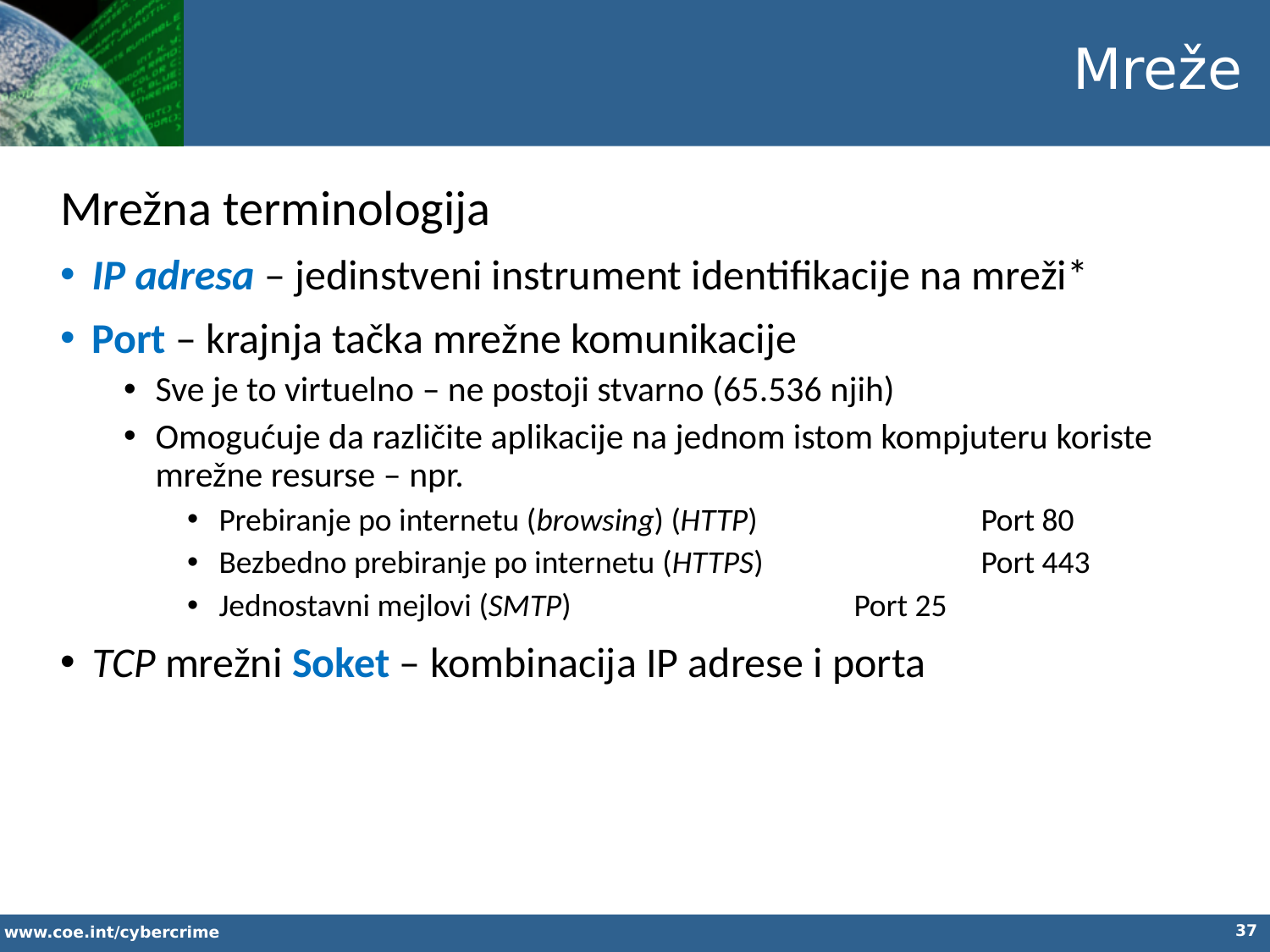

Mreže
Mrežna terminologija
IP adresa – jedinstveni instrument identifikacije na mreži*
Port – krajnja tačka mrežne komunikacije
Sve je to virtuelno – ne postoji stvarno (65.536 njih)
Omogućuje da različite aplikacije na jednom istom kompjuteru koriste mrežne resurse – npr.
Prebiranje po internetu (browsing) (HTTP)		Port 80
Bezbedno prebiranje po internetu (HTTPS)		Port 443
Jednostavni mejlovi (SMTP)			Port 25
TCP mrežni Soket – kombinacija IP adrese i porta